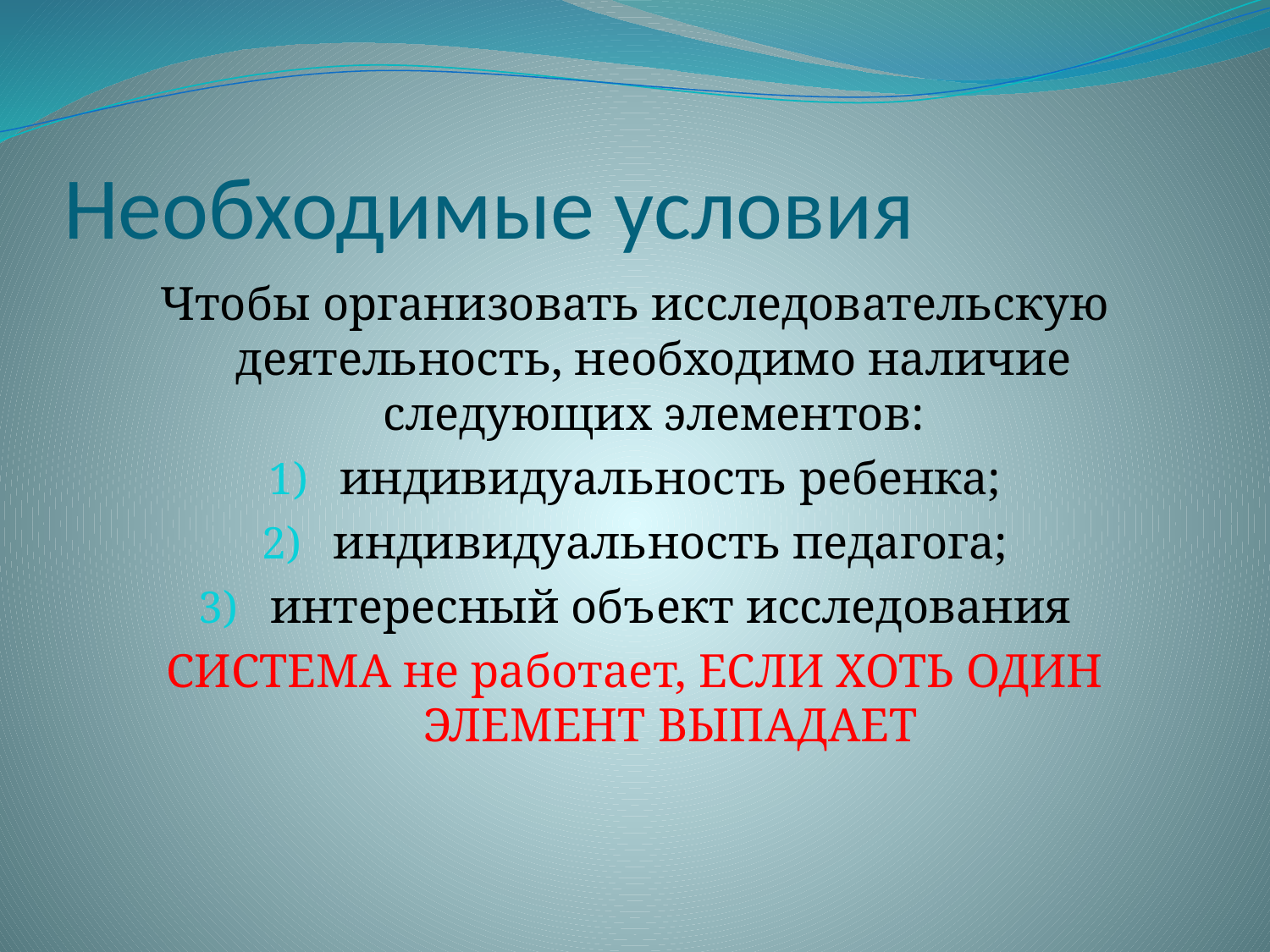

# Необходимые условия
Чтобы организовать исследовательскую деятельность, необходимо наличие следующих элементов:
индивидуальность ребенка;
индивидуальность педагога;
интересный объект исследования
СИСТЕМА не работает, ЕСЛИ ХОТЬ ОДИН ЭЛЕМЕНТ ВЫПАДАЕТ